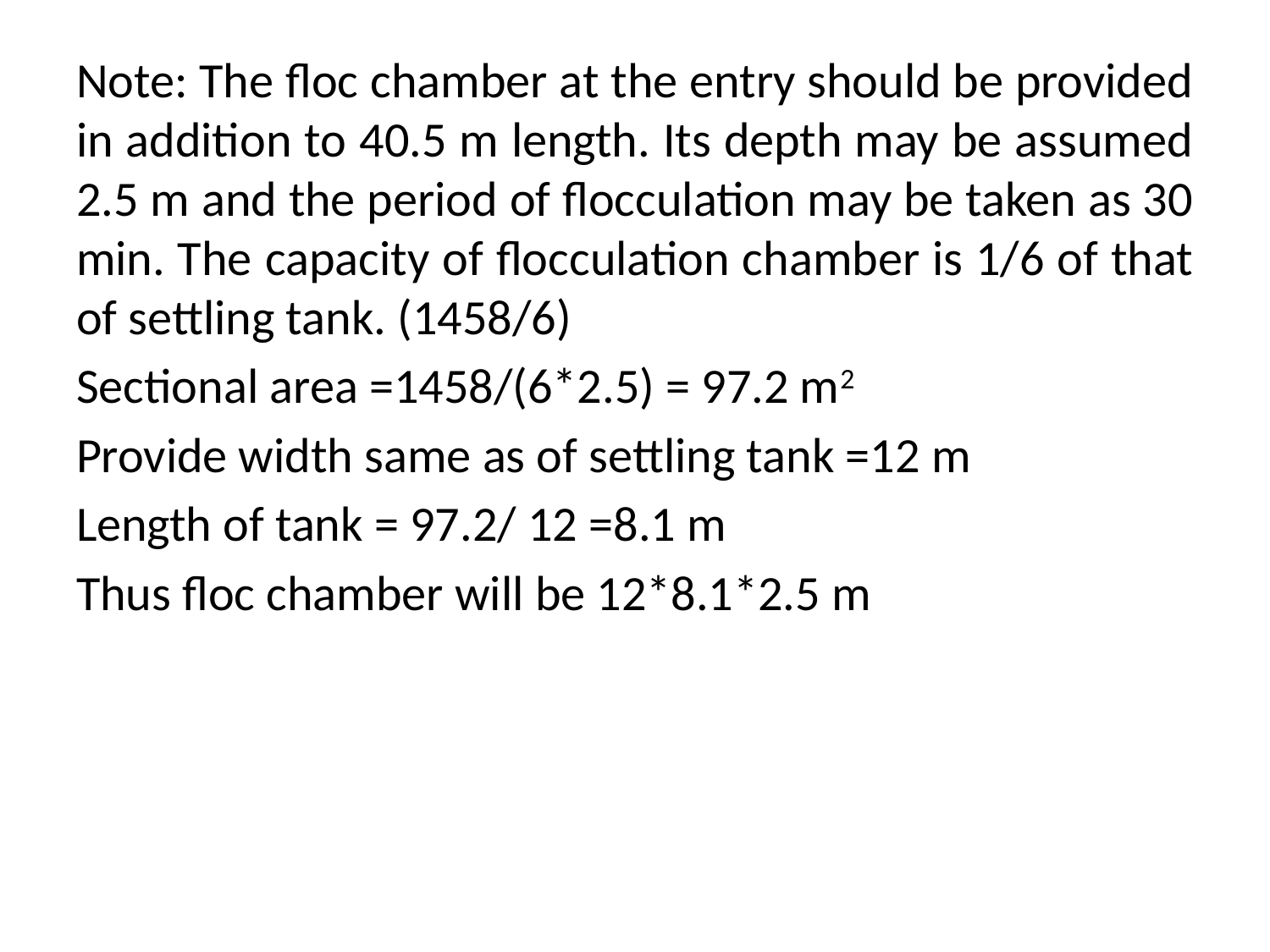

Note: The floc chamber at the entry should be provided in addition to 40.5 m length. Its depth may be assumed 2.5 m and the period of flocculation may be taken as 30 min. The capacity of flocculation chamber is 1/6 of that of settling tank. (1458/6)
Sectional area =1458/(6*2.5) = 97.2 m2
Provide width same as of settling tank =12 m
Length of tank = 97.2/ 12 =8.1 m
Thus floc chamber will be 12*8.1*2.5 m